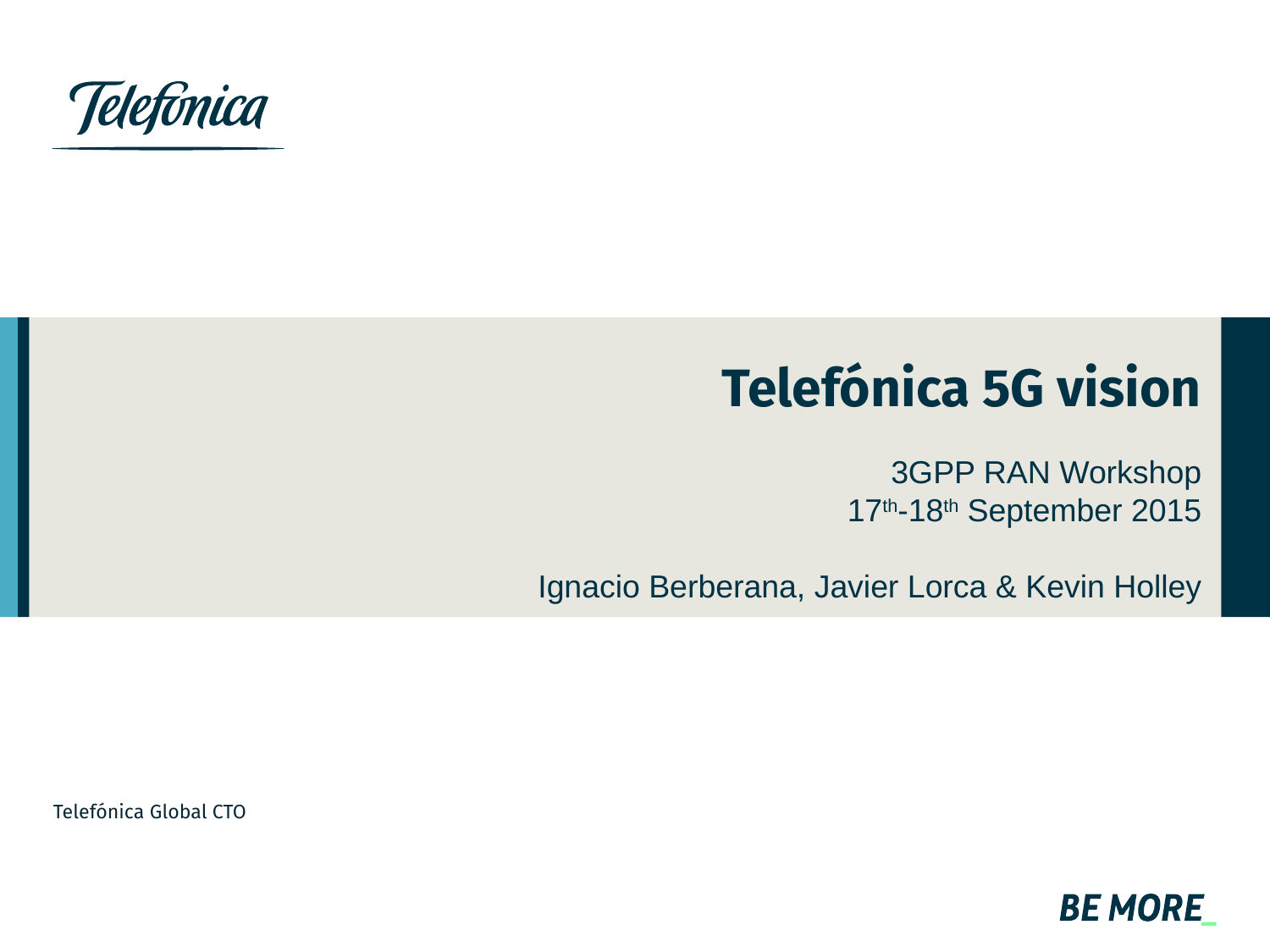

# Telefónica 5G vision
3GPP RAN Workshop
17th-18th September 2015

Ignacio Berberana, Javier Lorca & Kevin Holley
Telefónica Global CTO